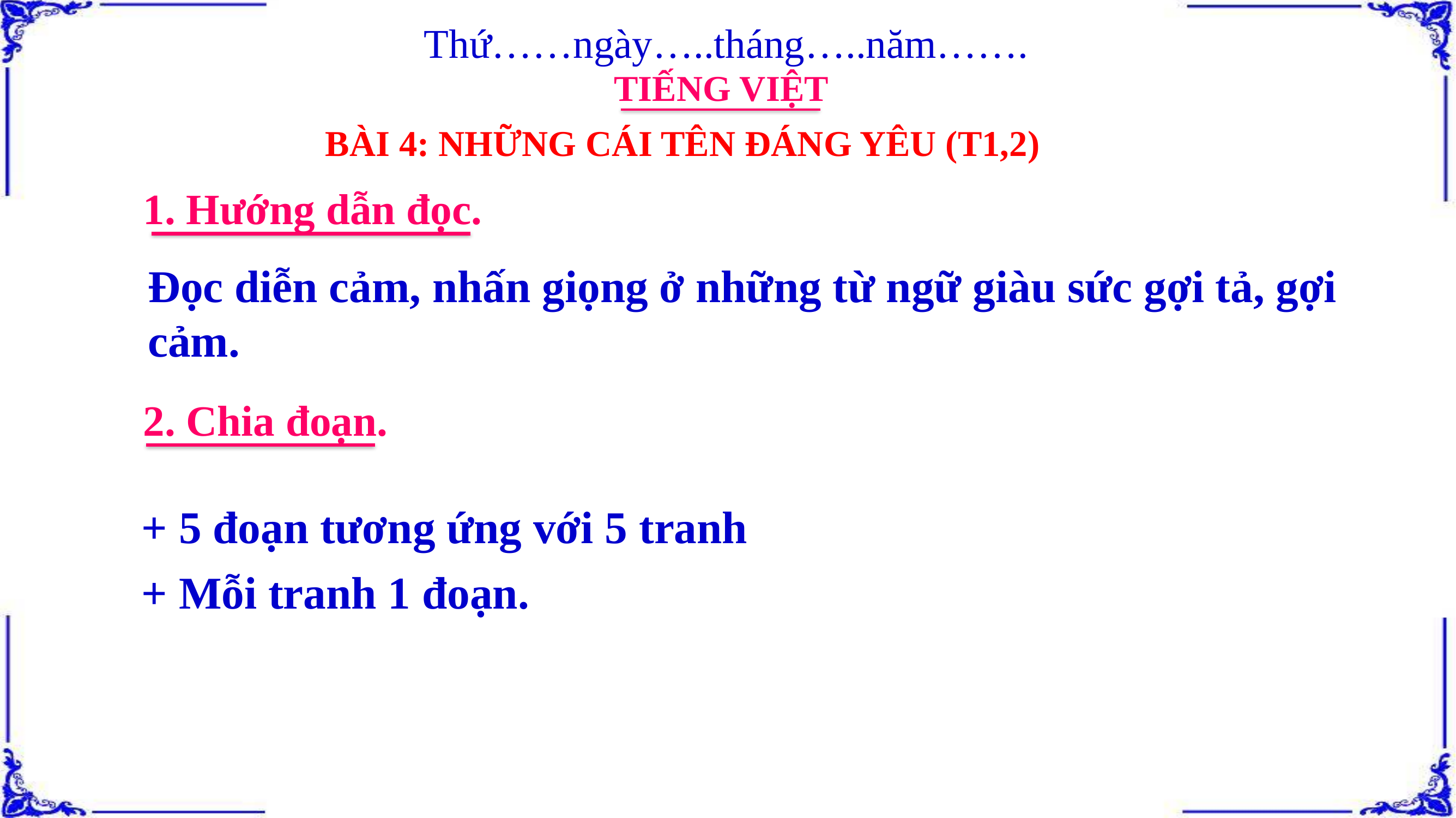

Thứ……ngày…..tháng…..năm…….
TIẾNG VIỆT
BÀI 4: NHỮNG CÁI TÊN ĐÁNG YÊU (T1,2)
1. Hướng dẫn đọc.
Đọc diễn cảm, nhấn giọng ở những từ ngữ giàu sức gợi tả, gợi cảm.
2. Chia đoạn.
+ 5 đoạn tương ứng với 5 tranh
+ Mỗi tranh 1 đoạn.